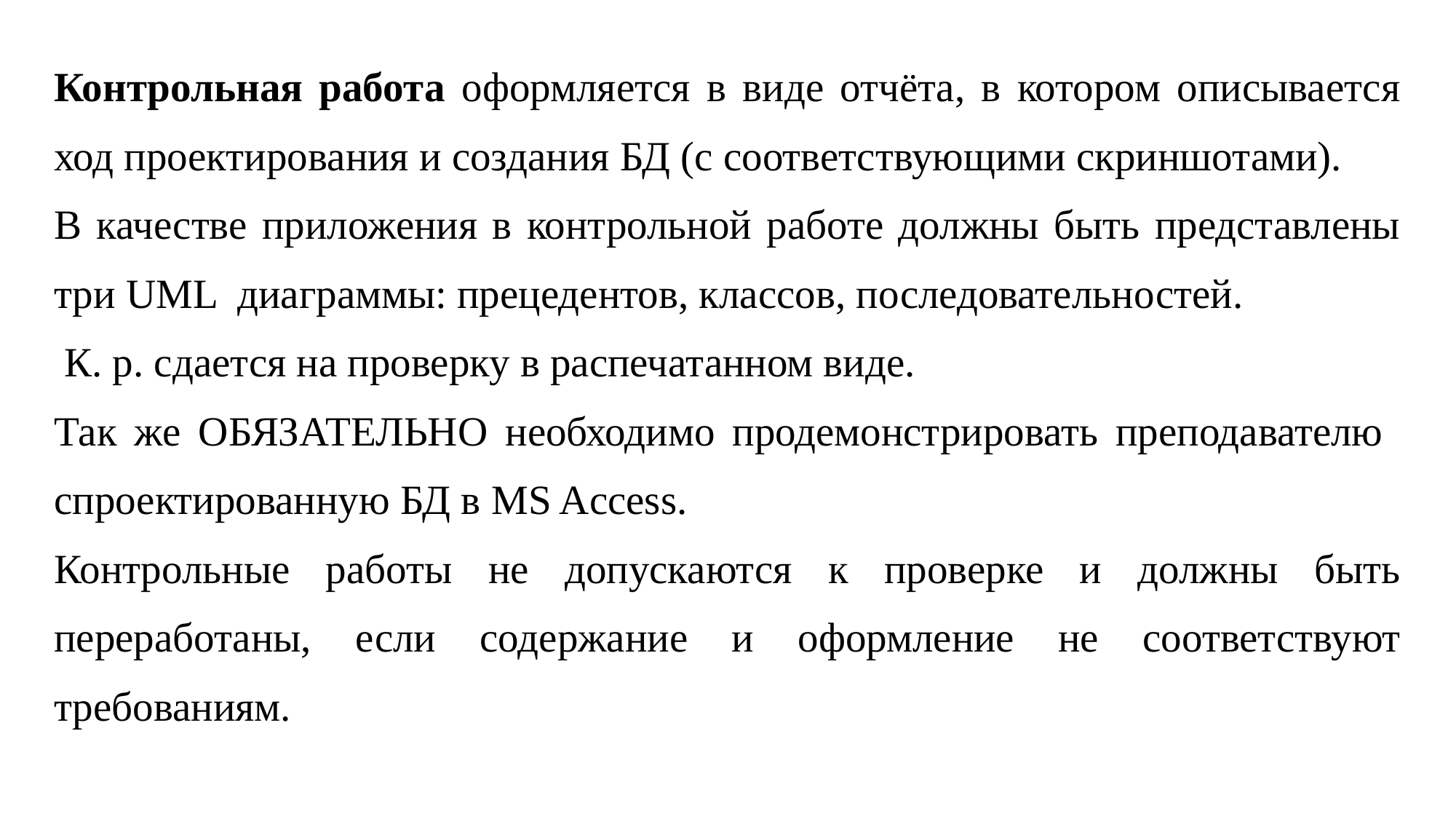

Контрольная работа оформляется в виде отчёта, в котором описывается ход проектирования и создания БД (с соответствующими скриншотами).
В качестве приложения в контрольной работе должны быть представлены три UML  диаграммы: прецедентов, классов, последовательностей.
 К. р. сдается на проверку в распечатанном виде.
Так же ОБЯЗАТЕЛЬНО необходимо продемонстрировать преподавателю  спроектированную БД в MS Access.
Контрольные работы не допускаются к проверке и должны быть переработаны, если содержание и оформление не соответствуют требованиям.